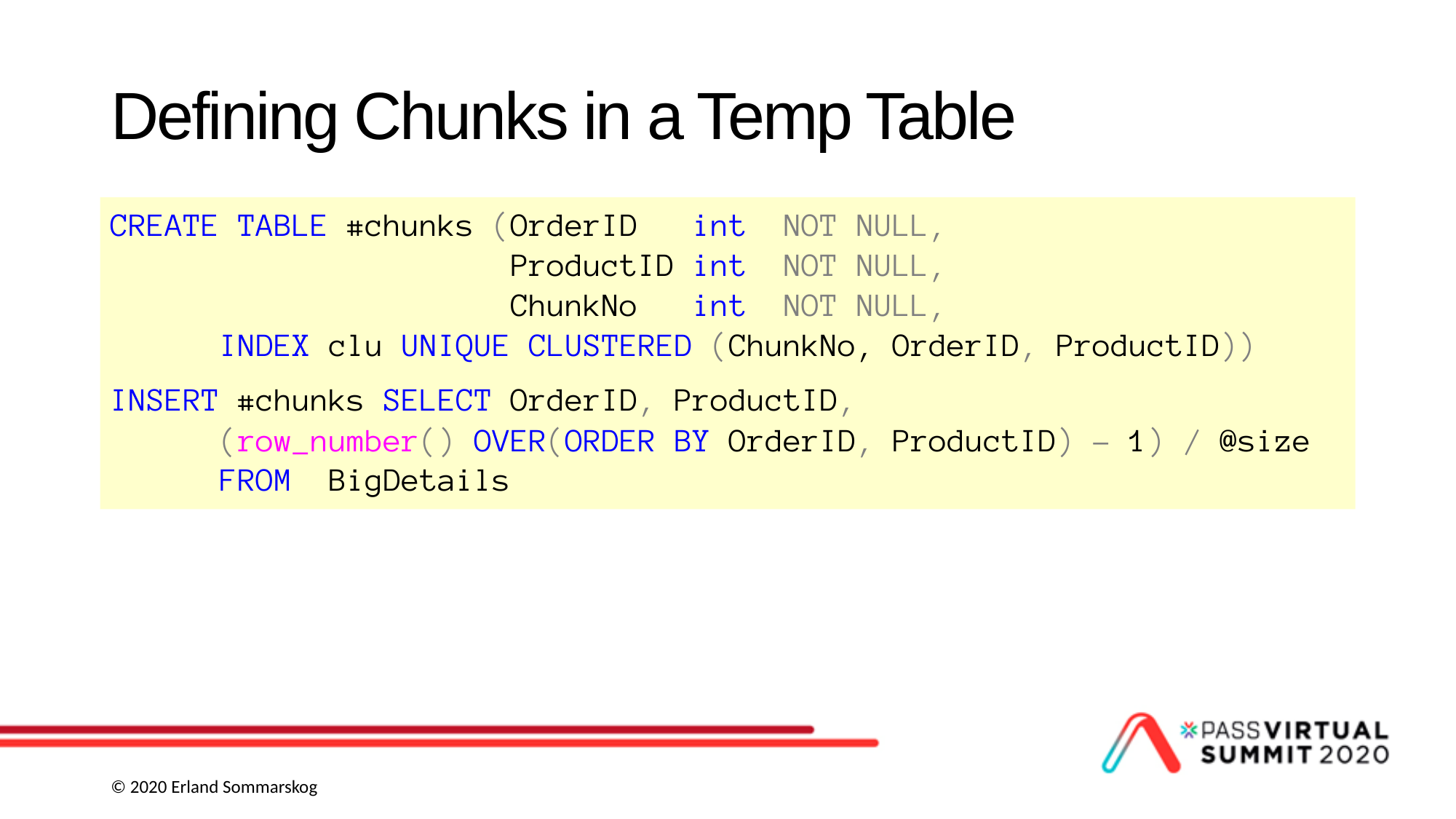

# Defining Chunks in a Temp Table
CREATE TABLE #chunks (OrderID   int  NOT NULL,
                      ProductID int  NOT NULL,
                      ChunkNo   int  NOT NULL,
      INDEX clu UNIQUE CLUSTERED (ChunkNo, OrderID, ProductID))
INSERT #chunks SELECT OrderID, ProductID,
      (row_number() OVER(ORDER BY OrderID, ProductID) - 1) / @size
      FROM  BigDetails
© 2020 Erland Sommarskog